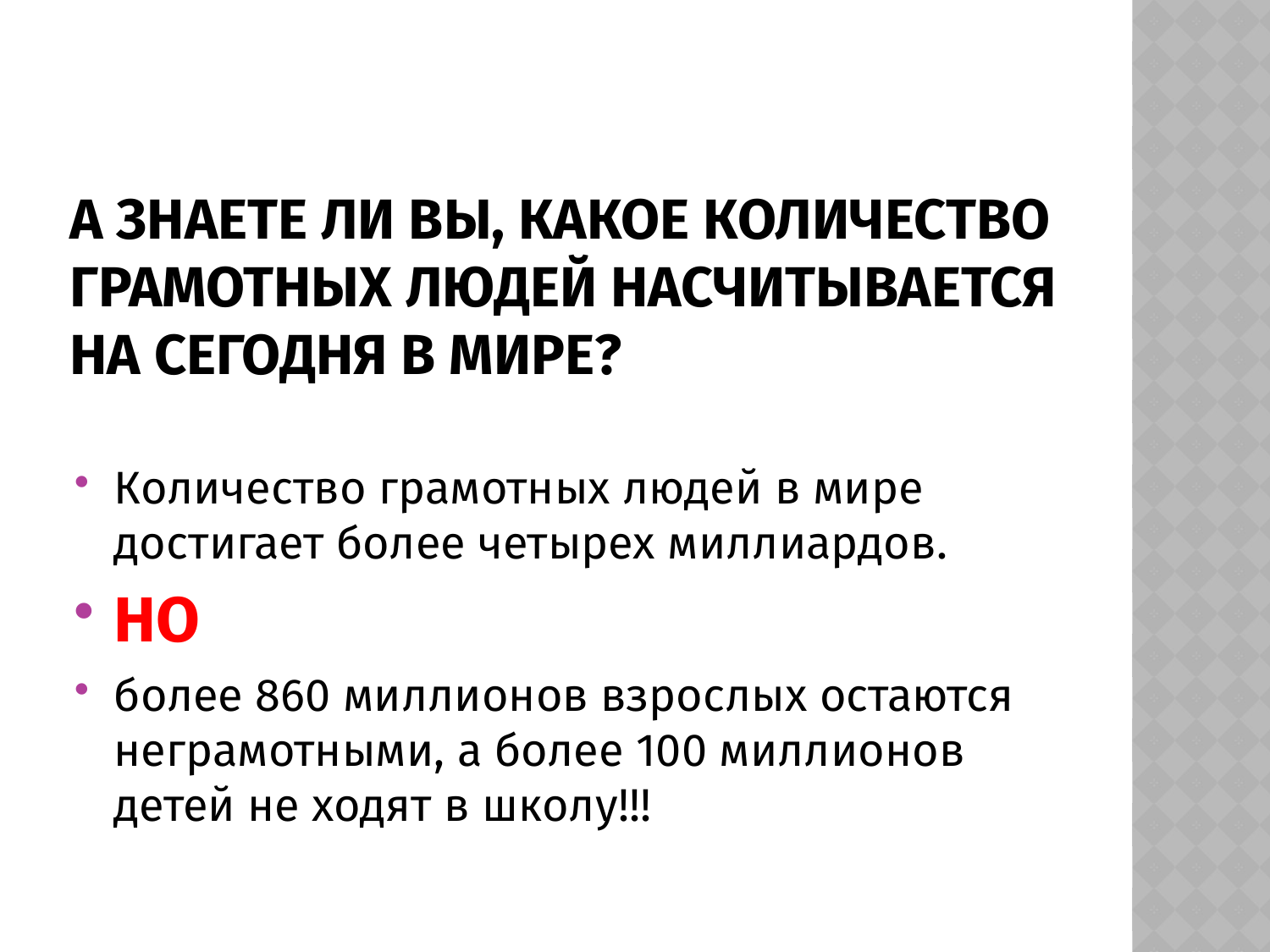

# А знаете ли Вы, какое количество грамотных людей насчитывается на сегодня в мире?

Количество грамотных людей в мире достигает более четырех миллиардов.
НО
более 860 миллионов взрослых остаются неграмотными, а более 100 миллионов детей не ходят в школу!!!